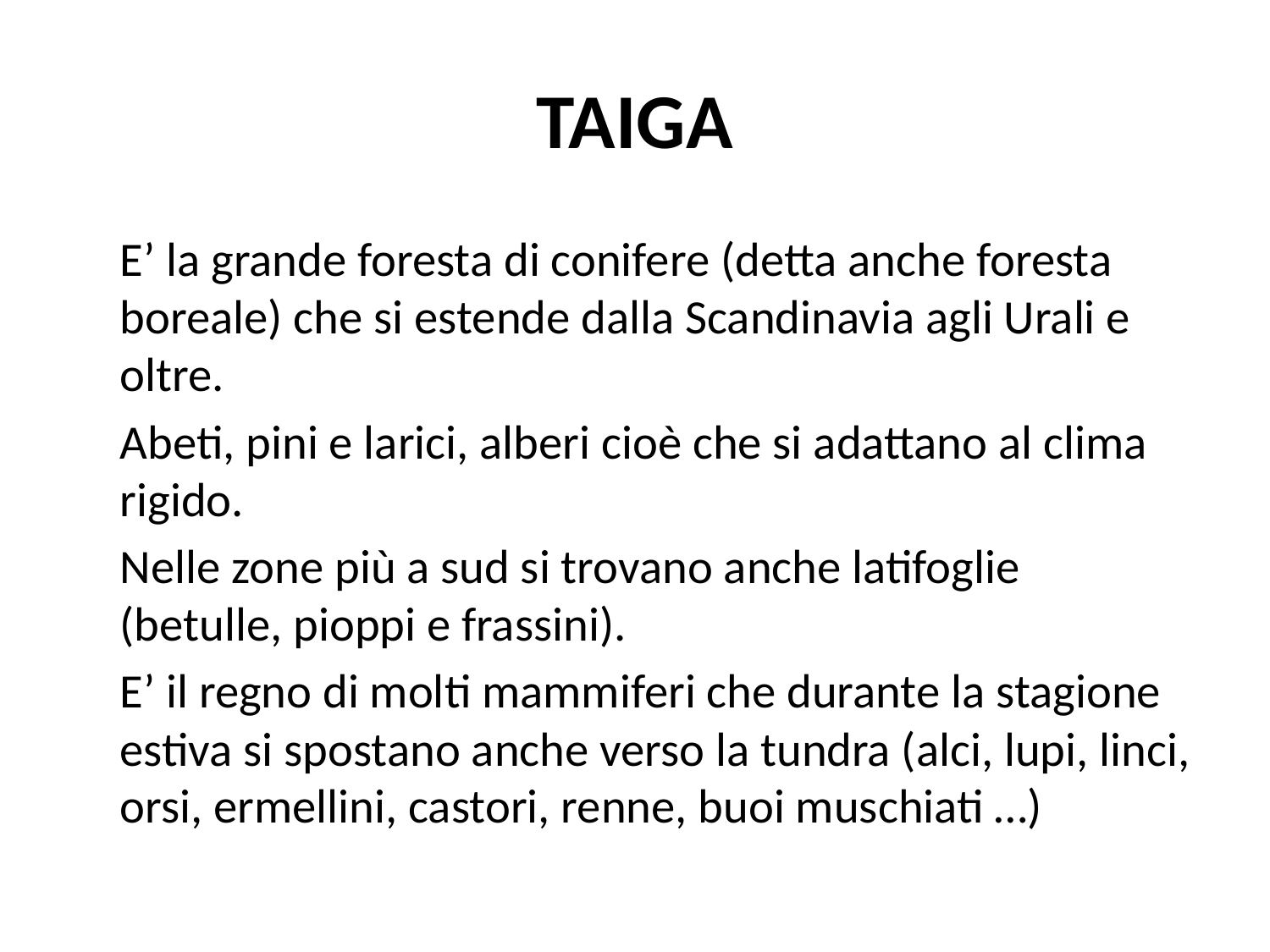

# TAIGA
	E’ la grande foresta di conifere (detta anche foresta boreale) che si estende dalla Scandinavia agli Urali e oltre.
	Abeti, pini e larici, alberi cioè che si adattano al clima rigido.
	Nelle zone più a sud si trovano anche latifoglie (betulle, pioppi e frassini).
	E’ il regno di molti mammiferi che durante la stagione estiva si spostano anche verso la tundra (alci, lupi, linci, orsi, ermellini, castori, renne, buoi muschiati …)